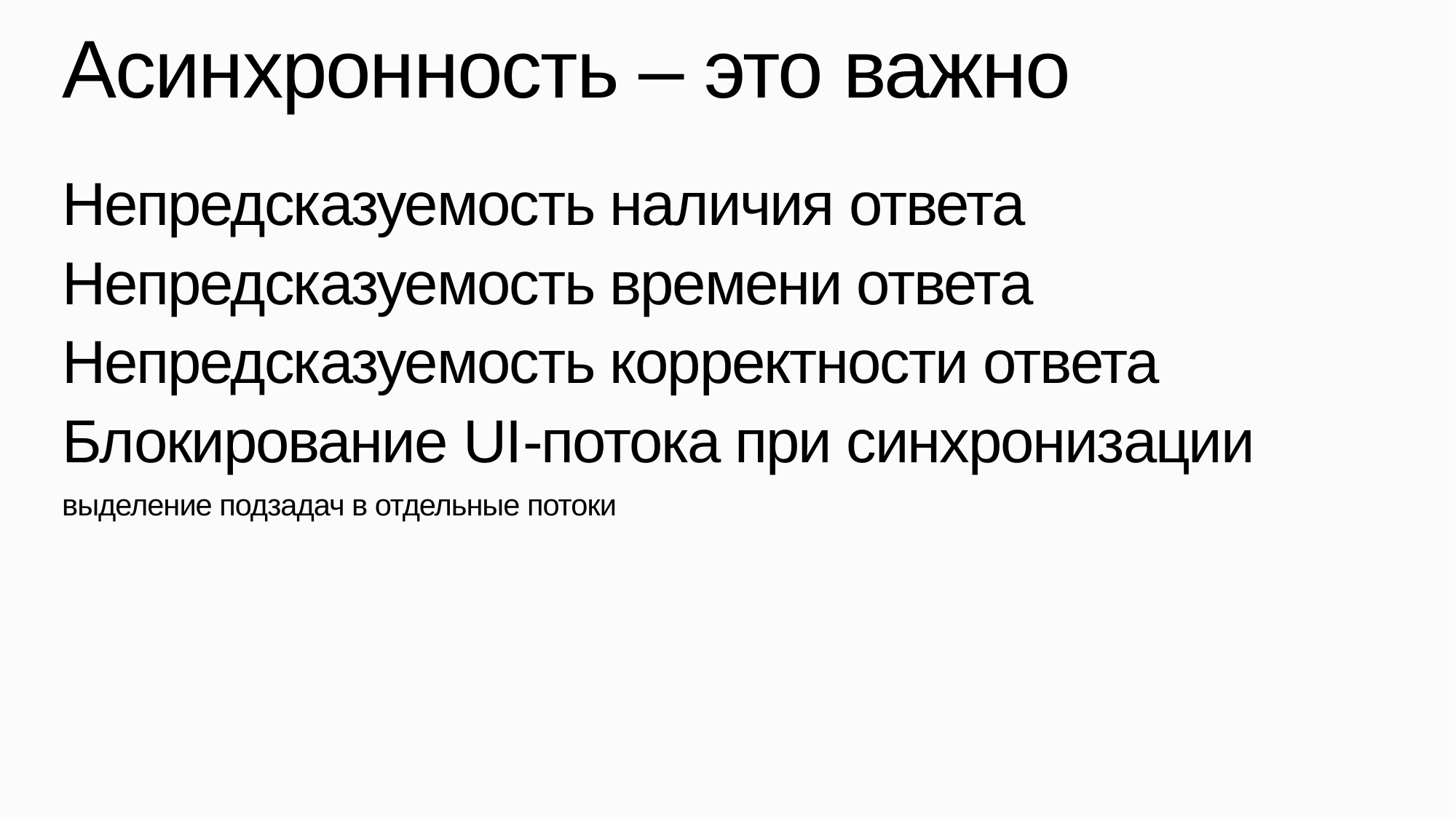

# Асинхронность – это важно
Непредсказуемость наличия ответа
Непредсказуемость времени ответа
Непредсказуемость корректности ответа
Блокирование UI-потока при синхронизации
выделение подзадач в отдельные потоки